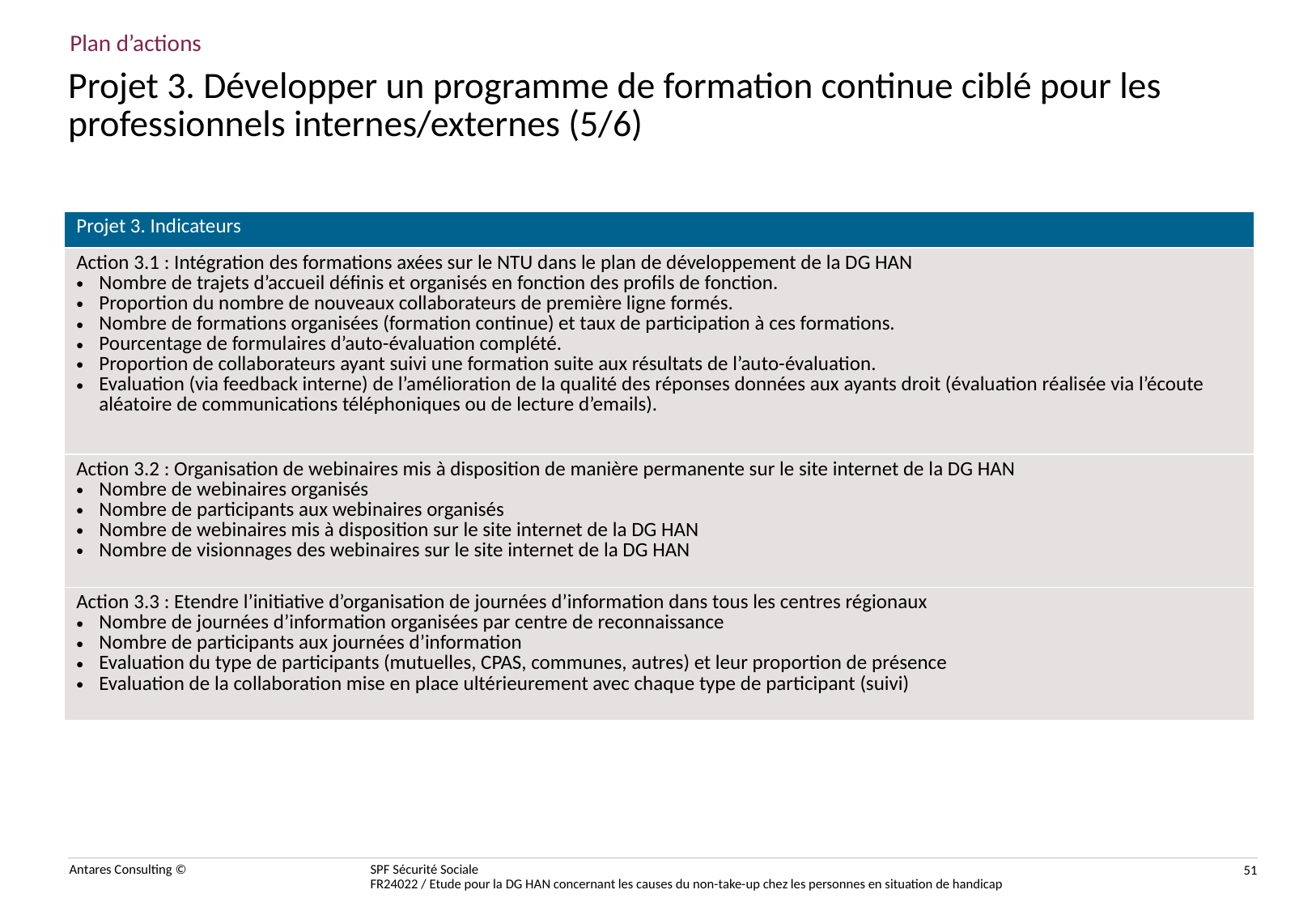

Plan d’actions
# Projet 3. Développer un programme de formation continue ciblé pour les professionnels internes/externes (5/6)
| Projet 3. Indicateurs |
| --- |
| Action 3.1 : Intégration des formations axées sur le NTU dans le plan de développement de la DG HAN Nombre de trajets d’accueil définis et organisés en fonction des profils de fonction. Proportion du nombre de nouveaux collaborateurs de première ligne formés. Nombre de formations organisées (formation continue) et taux de participation à ces formations. Pourcentage de formulaires d’auto-évaluation complété. Proportion de collaborateurs ayant suivi une formation suite aux résultats de l’auto-évaluation. Evaluation (via feedback interne) de l’amélioration de la qualité des réponses données aux ayants droit (évaluation réalisée via l’écoute aléatoire de communications téléphoniques ou de lecture d’emails). |
| Action 3.2 : Organisation de webinaires mis à disposition de manière permanente sur le site internet de la DG HAN Nombre de webinaires organisés Nombre de participants aux webinaires organisés Nombre de webinaires mis à disposition sur le site internet de la DG HAN Nombre de visionnages des webinaires sur le site internet de la DG HAN |
| Action 3.3 : Etendre l’initiative d’organisation de journées d’information dans tous les centres régionaux Nombre de journées d’information organisées par centre de reconnaissance Nombre de participants aux journées d’information Evaluation du type de participants (mutuelles, CPAS, communes, autres) et leur proportion de présence Evaluation de la collaboration mise en place ultérieurement avec chaque type de participant (suivi) |